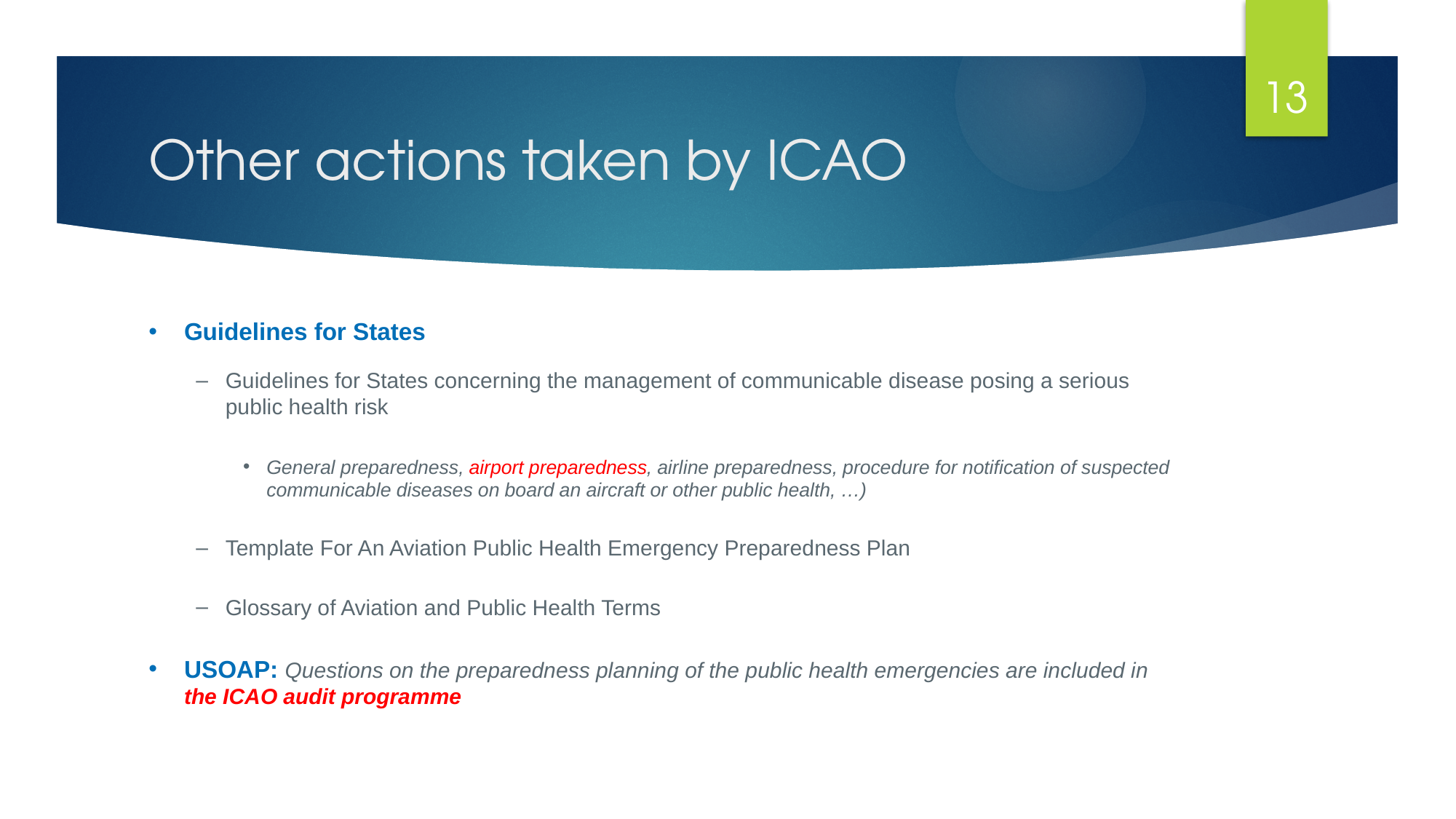

13
# Other actions taken by ICAO
Guidelines for States

Guidelines for States concerning the management of communicable disease posing a serious public health risk

General preparedness, airport preparedness, airline preparedness, procedure for notification of suspected communicable diseases on board an aircraft or other public health, …)

Template For An Aviation Public Health Emergency Preparedness Plan

Glossary of Aviation and Public Health Terms

USOAP: Questions on the preparedness planning of the public health emergencies are included in the ICAO audit programme